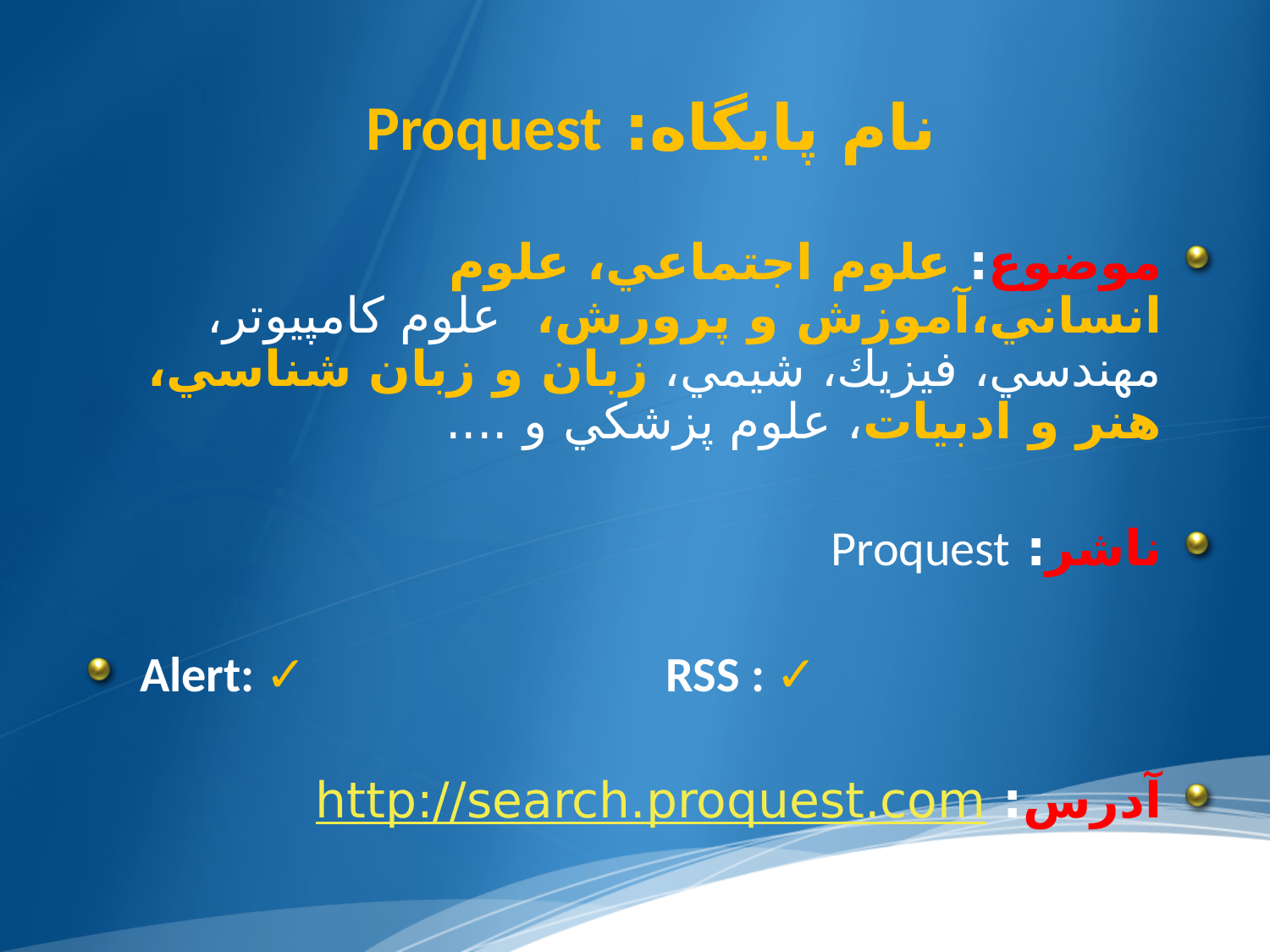

نام پایگاه: Proquest

موضوع: علوم اجتماعي، علوم انساني،آموزش و پرورش،  علوم كامپيوتر، مهندسي، فيزيك، شيمي، زبان و زبان شناسي، هنر و ادبيات، علوم پزشكي و ....

ناشر: Proquest

Alert: ✓                                RSS : ✓

آدرس: http://search.proquest.com